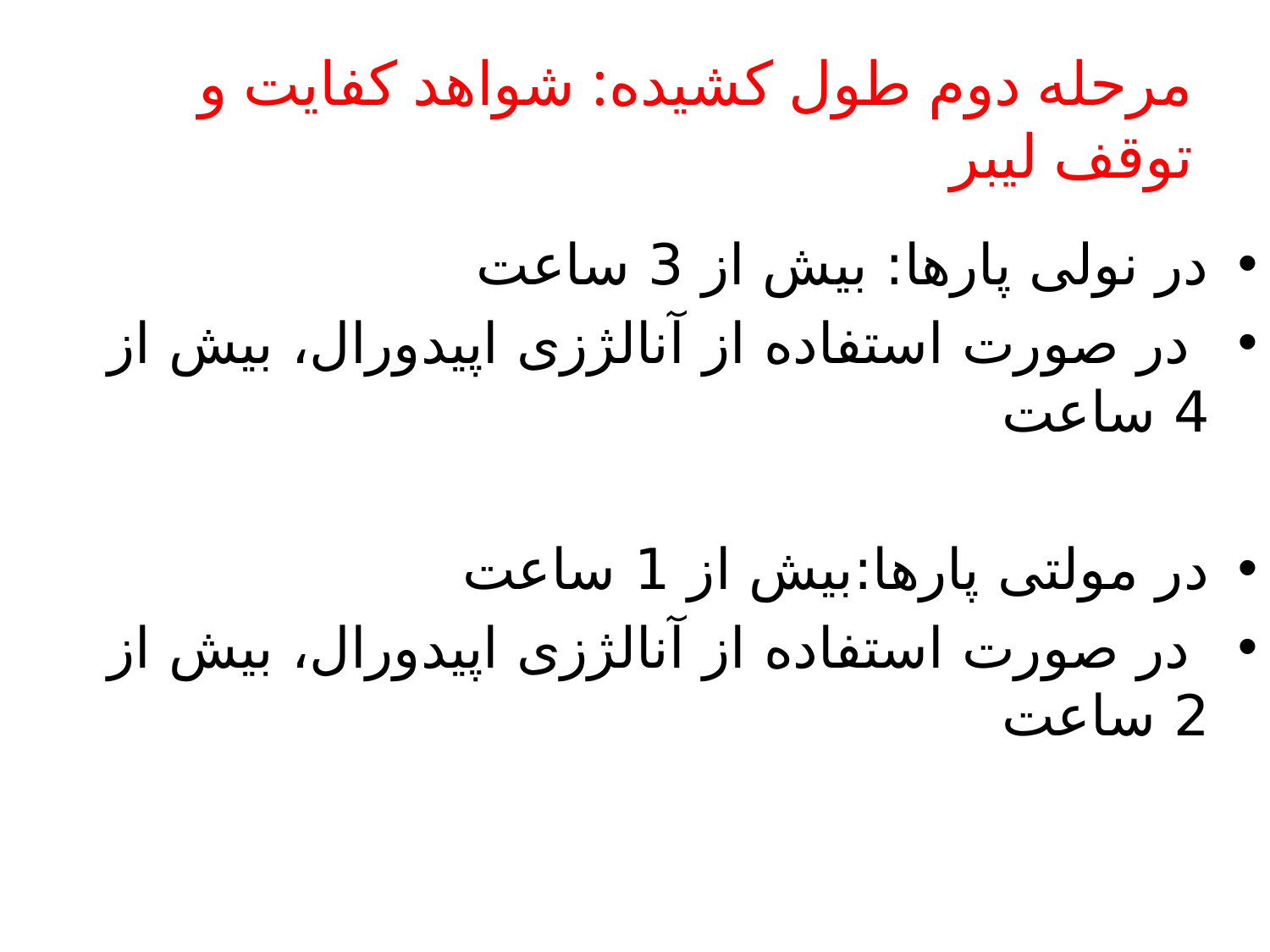

# مرحله دوم طول کشیده: شواهد کفایت و توقف لیبر
در نولی پارها: بیش از 3 ساعت
 در صورت استفاده از آنالژزی اپیدورال، بیش از 4 ساعت

در مولتی پارها:بیش از 1 ساعت
 در صورت استفاده از آنالژزی اپیدورال، بیش از 2 ساعت